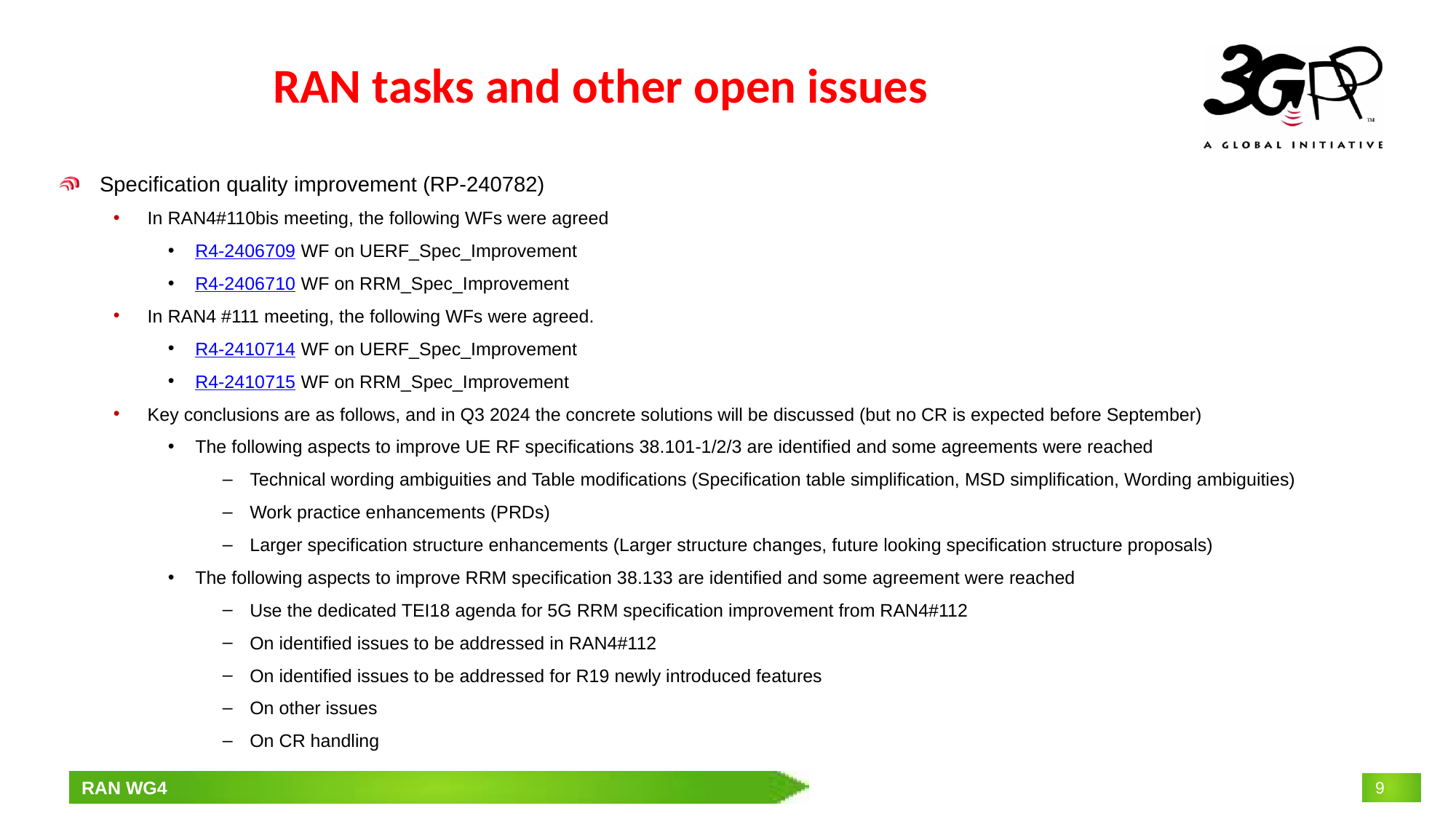

# RAN tasks and other open issues
Specification quality improvement (RP-240782)
In RAN4#110bis meeting, the following WFs were agreed
R4-2406709 WF on UERF_Spec_Improvement
R4-2406710 WF on RRM_Spec_Improvement
In RAN4 #111 meeting, the following WFs were agreed.
R4-2410714 WF on UERF_Spec_Improvement
R4-2410715 WF on RRM_Spec_Improvement
Key conclusions are as follows, and in Q3 2024 the concrete solutions will be discussed (but no CR is expected before September)
The following aspects to improve UE RF specifications 38.101-1/2/3 are identified and some agreements were reached
Technical wording ambiguities and Table modifications (Specification table simplification, MSD simplification, Wording ambiguities)
Work practice enhancements (PRDs)
Larger specification structure enhancements (Larger structure changes, future looking specification structure proposals)
The following aspects to improve RRM specification 38.133 are identified and some agreement were reached
Use the dedicated TEI18 agenda for 5G RRM specification improvement from RAN4#112
On identified issues to be addressed in RAN4#112
On identified issues to be addressed for R19 newly introduced features
On other issues
On CR handling